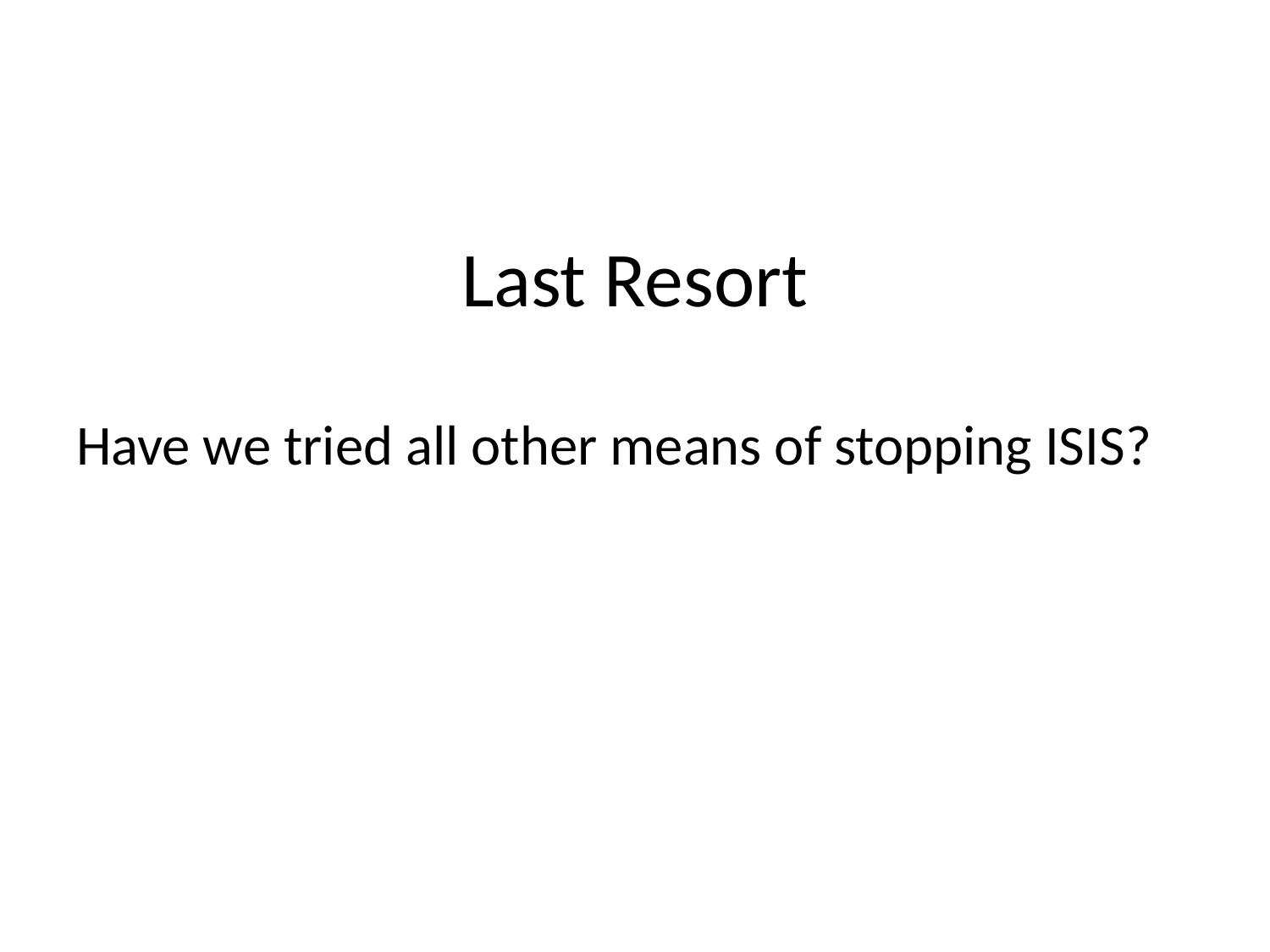

# Last Resort
Have we tried all other means of stopping ISIS?